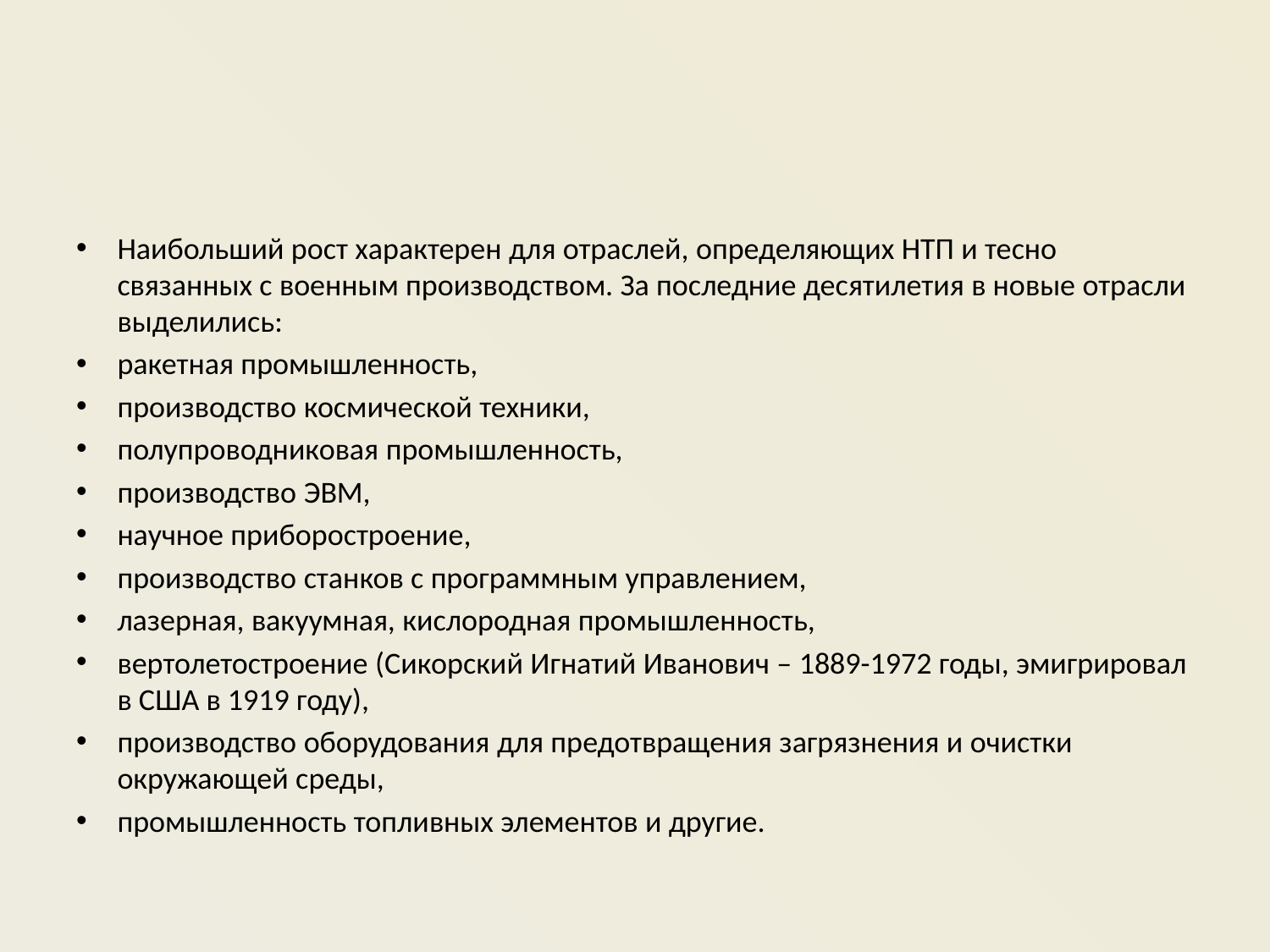

#
Наибольший рост характерен для отраслей, определяющих НТП и тесно связанных с военным производством. За последние десятилетия в новые отрасли выделились:
ракетная промышленность,
производство космической техники,
полупроводниковая промышленность,
производство ЭВМ,
научное приборостроение,
производство станков с программным управлением,
лазерная, вакуумная, кислородная промышленность,
вертолетостроение (Сикорский Игнатий Иванович – 1889-1972 годы, эмигрировал в США в 1919 году),
производство оборудования для предотвращения загрязнения и очистки окружающей среды,
промышленность топливных элементов и другие.